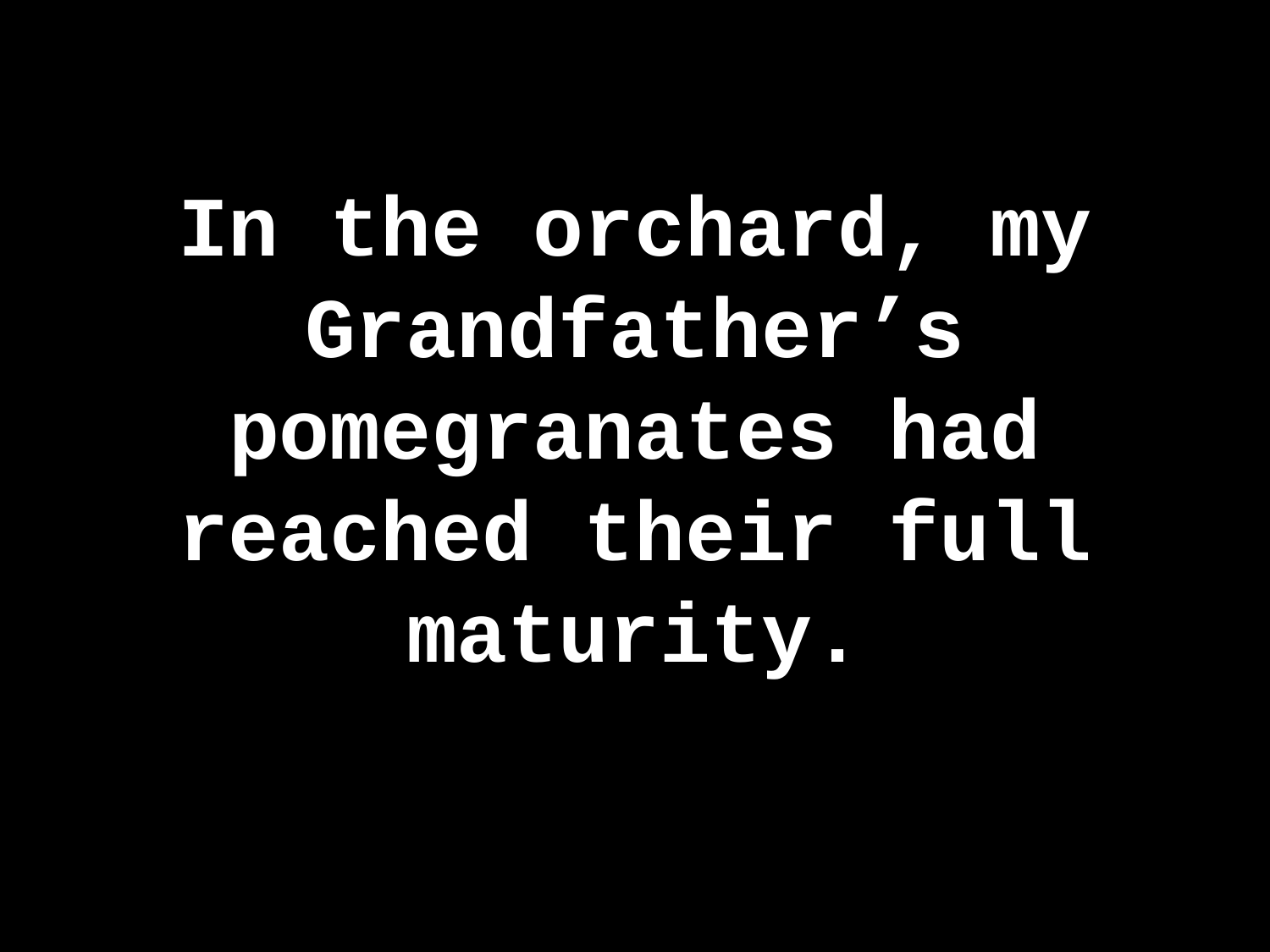

# In the orchard, my Grandfather’s pomegranates had reached their full maturity.